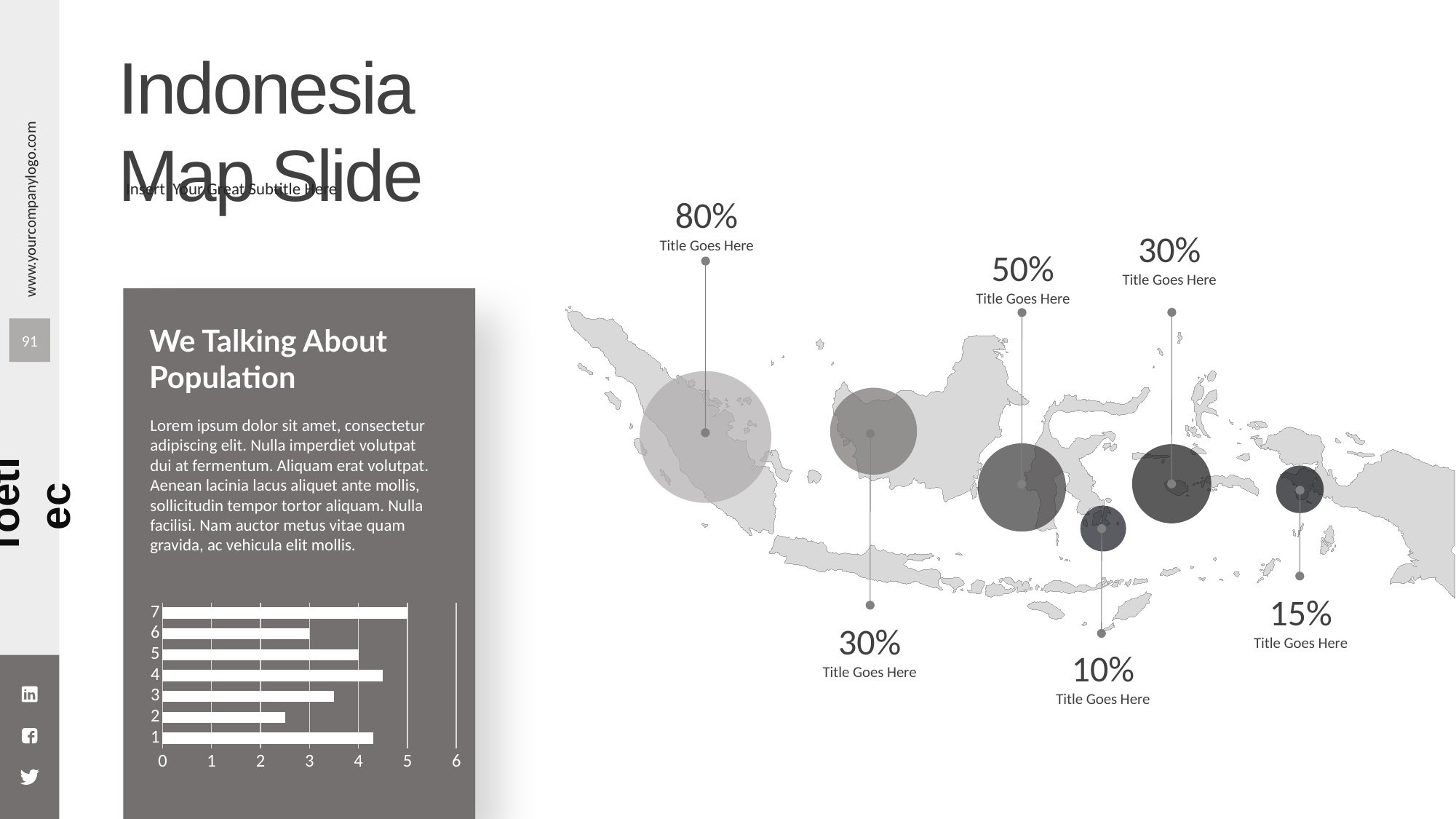

Indonesia Map Slide
Insert  Your Great Subtitle Here
80%
Title Goes Here
30%
Title Goes Here
50%
Title Goes Here

15%
Title Goes Here
30%
Title Goes Here
10%
Title Goes Here

We Talking About  Population
91
Lorem ipsum dolor sit amet, consectetur adipiscing elit. Nulla imperdiet volutpat dui at fermentum. Aliquam erat volutpat. Aenean lacinia lacus aliquet ante mollis, sollicitudin tempor tortor aliquam. Nulla facilisi. Nam auctor metus vitae quam gravida, ac vehicula elit mollis.

### Chart

| Category | Series 1 |
|---|---|
| 1 | 4.3 |
| 2 | 2.5 |
| 3 | 3.5 |
| 4 | 4.5 |
| 5 | 4.0 |
| 6 | 3.0 |
| 7 | 5.0 |